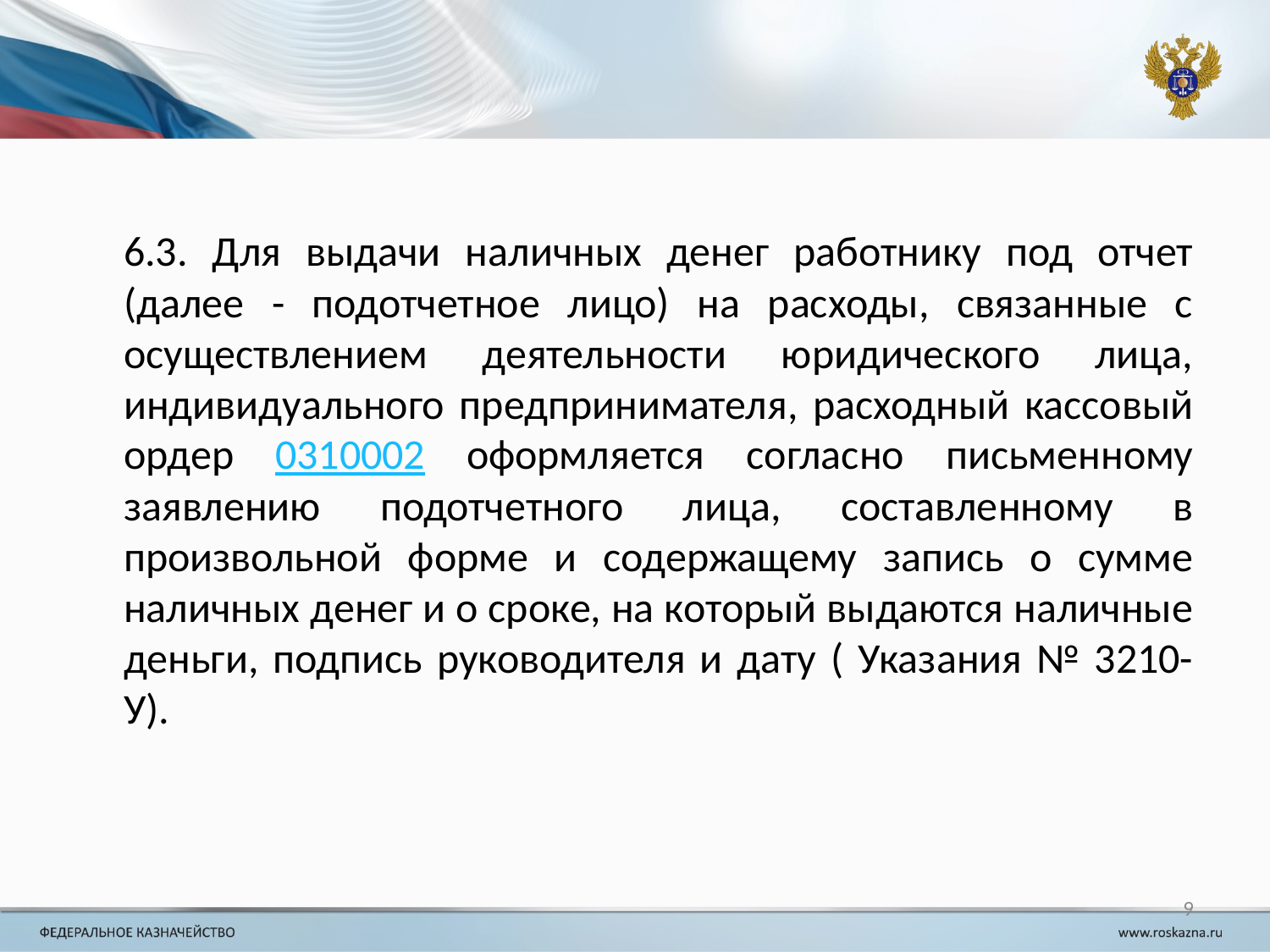

#

	6.3. Для выдачи наличных денег работнику под отчет (далее - подотчетное лицо) на расходы, связанные с осуществлением деятельности юридического лица, индивидуального предпринимателя, расходный кассовый ордер 0310002 оформляется согласно письменному заявлению подотчетного лица, составленному в произвольной форме и содержащему запись о сумме наличных денег и о сроке, на который выдаются наличные деньги, подпись руководителя и дату ( Указания № 3210-У).

9